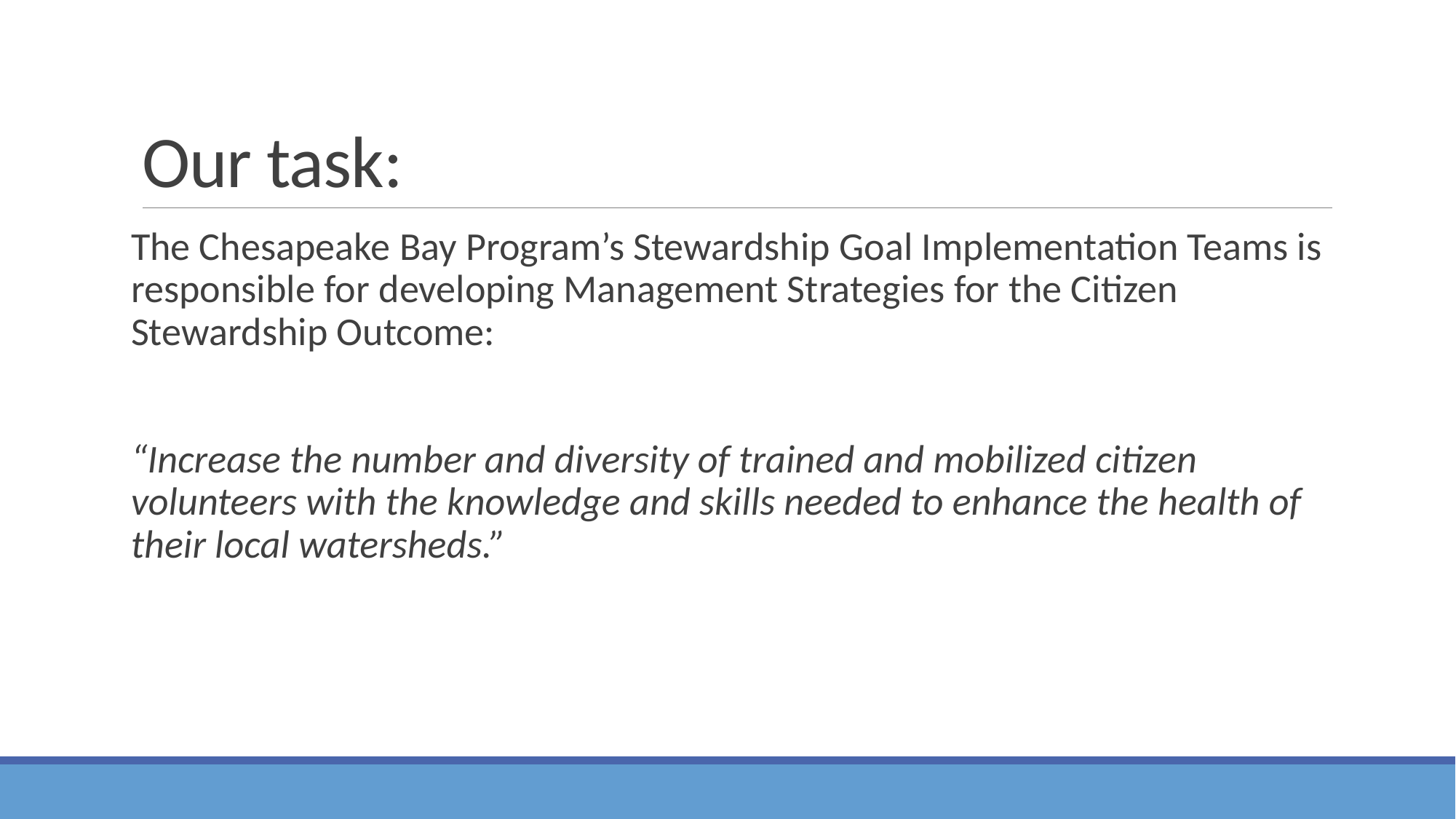

# Our task:
The Chesapeake Bay Program’s Stewardship Goal Implementation Teams is responsible for developing Management Strategies for the Citizen Stewardship Outcome:

“Increase the number and diversity of trained and mobilized citizen volunteers with the knowledge and skills needed to enhance the health of their local watersheds.”